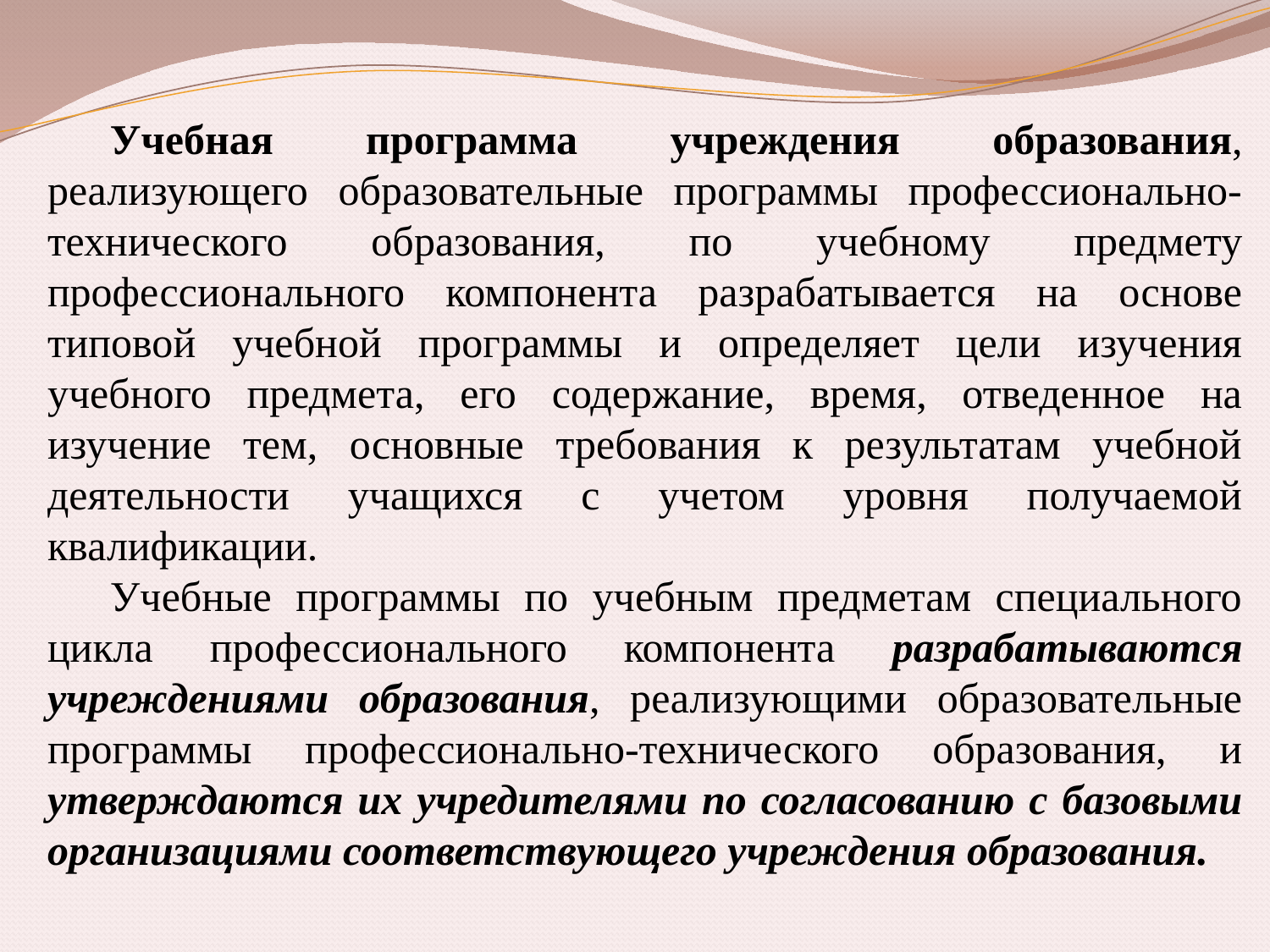

Учебная программа учреждения образования, реализующего образовательные программы профессионально-технического образования, по учебному предмету профессионального компонента разрабатывается на основе типовой учебной программы и определяет цели изучения учебного предмета, его содержание, время, отведенное на изучение тем, основные требования к результатам учебной деятельности учащихся с учетом уровня получаемой квалификации.
Учебные программы по учебным предметам специального цикла профессионального компонента разрабатываются учреждениями образования, реализующими образовательные программы профессионально-технического образования, и утверждаются их учредителями по согласованию с базовыми организациями соответствующего учреждения образования.